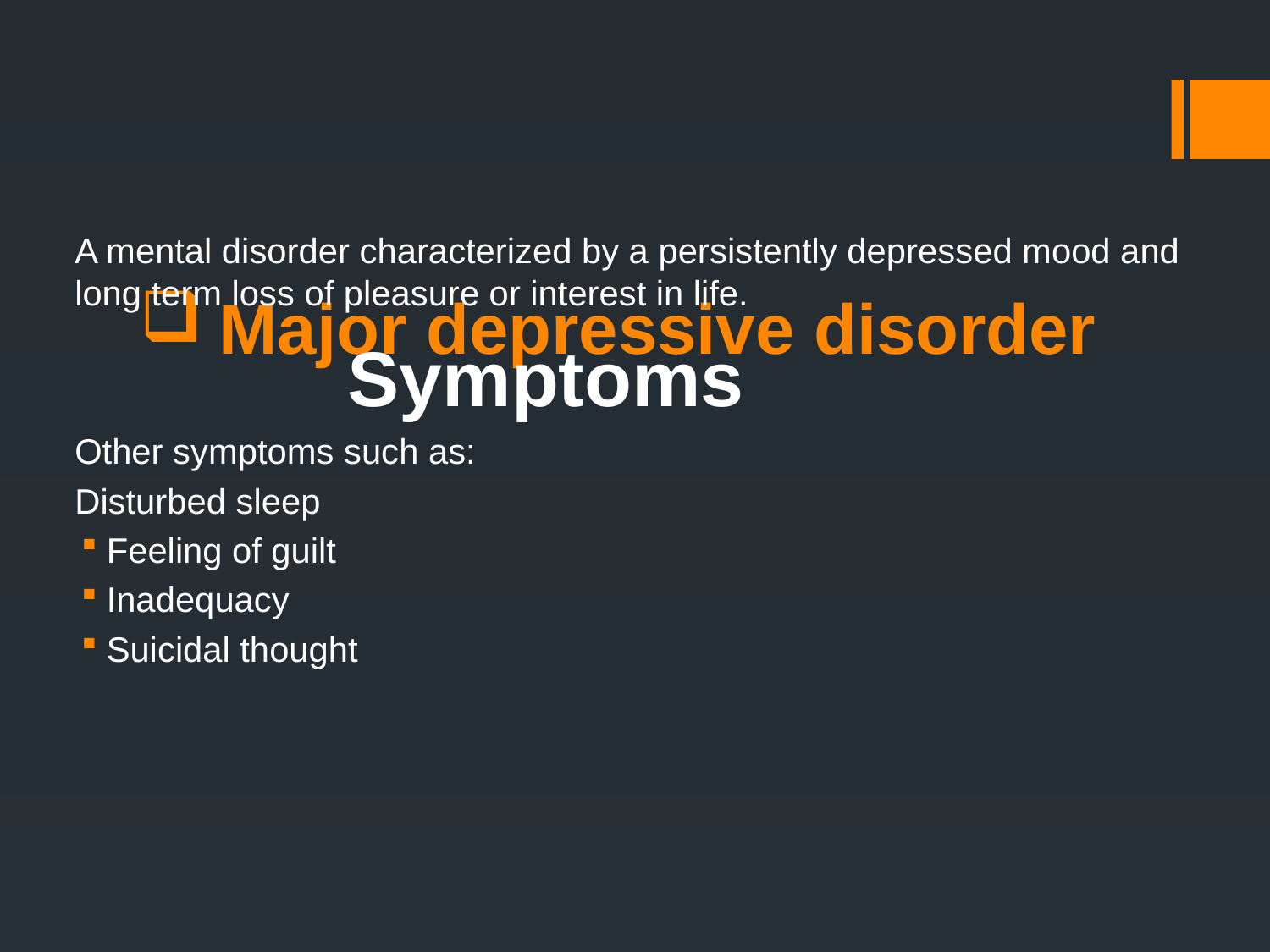

# Major depressive disorder
A mental disorder characterized by a persistently depressed mood and long term loss of pleasure or interest in life.
                            Symptoms
Other symptoms such as:
Disturbed sleep
Feeling of guilt
Inadequacy
Suicidal thought